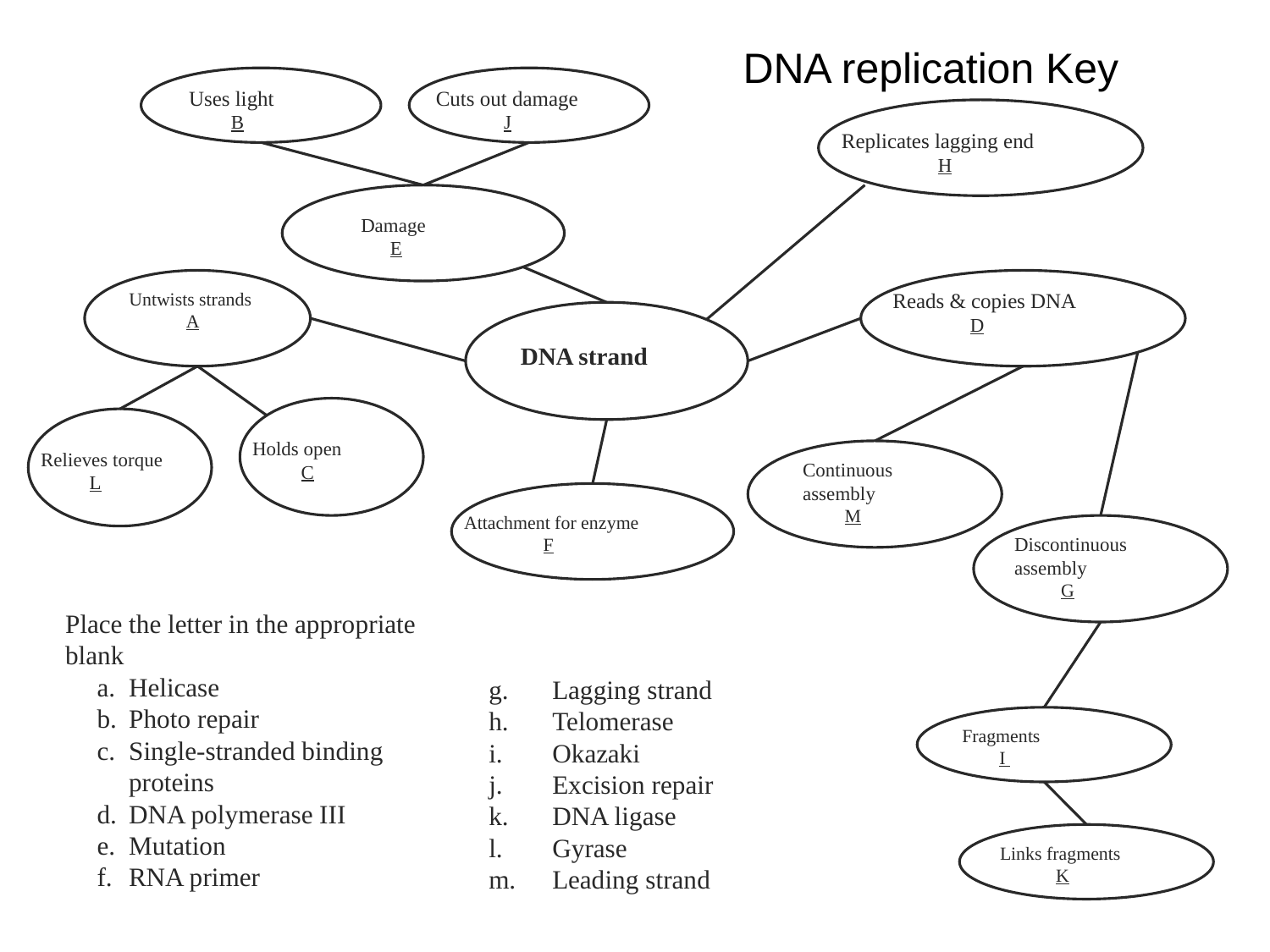

DNA replication Key

    Uses light
             B
Cuts out damage
              J

  Replicates lagging end
                      H

  Damage
        E

Untwists strands
 A
 Reads & copies DNA
                 D

DNA strand

Holds open
          C
Relieves torque
          L

Continuous assembly
         M

Attachment for enzyme
                 F

Discontinuous
assembly
          G

       Fragments
               I

      Links fragments
                  K
	Place the letter in the appropriate blank
Helicase
Photo repair
Single-stranded binding proteins
DNA polymerase III
Mutation
RNA primer
Lagging strand
Telomerase
Okazaki
Excision repair
DNA ligase
Gyrase
Leading strand